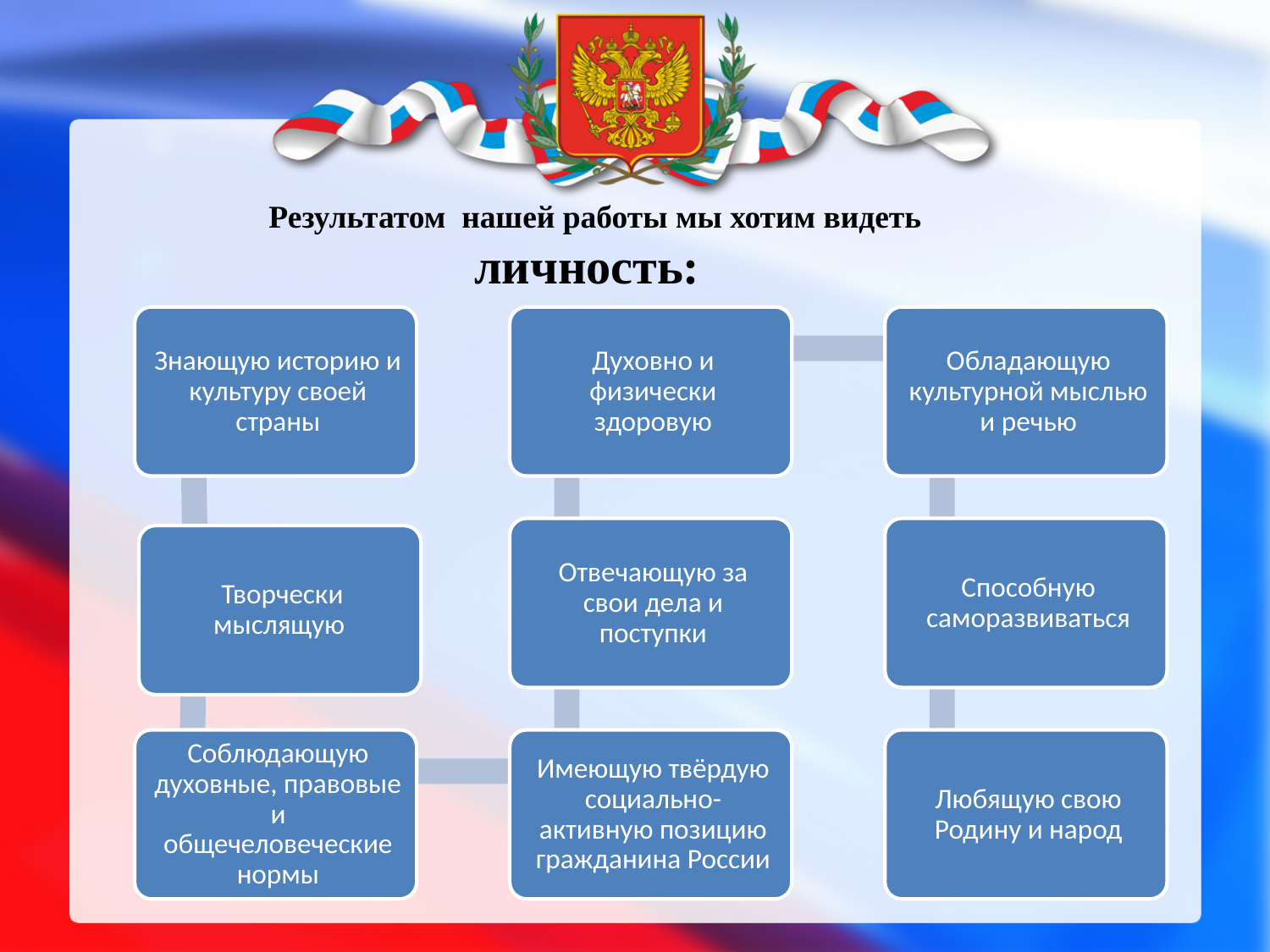

Результатом  нашей работы мы хотим видеть
 личность:
Знающую историю и культуру своей страны
Творчески мыслящую
Соблюдающую духовные, правовые и общечеловеческие нормы
Имеющую твёрдую социально-активную позицию гражданина России
Отвечающую за свои дела и поступки
Духовно и физически здоровую
Обладающую культурной мыслью и речью
Способную саморазвиваться
Любящую свою Родину и народ